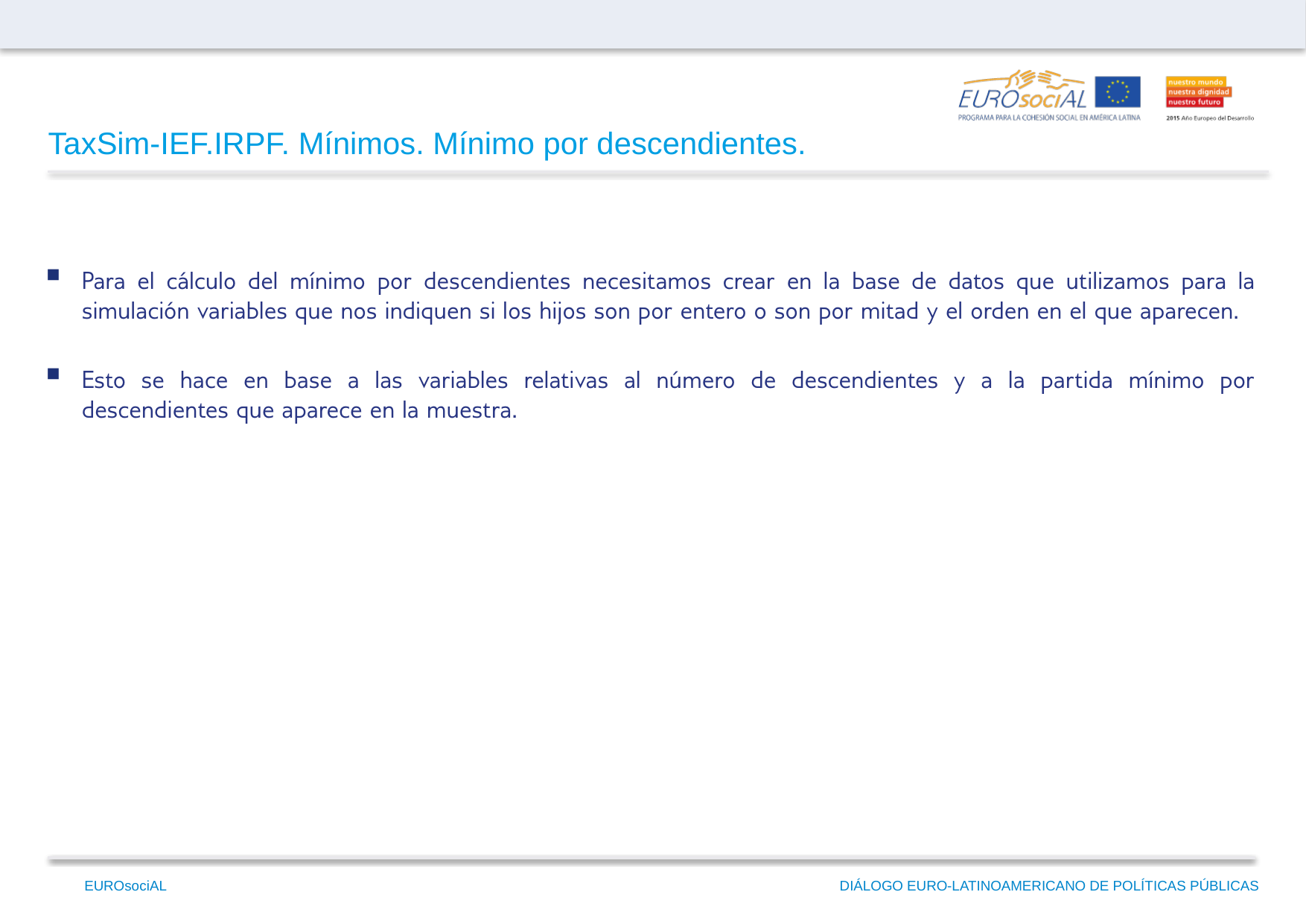

TaxSim-IEF.IRPF. Mínimos. Mínimo por descendientes.

Para el cálculo del mínimo por descendientes necesitamos crear en la base de datos que utilizamos para la simulación variables que nos indiquen si los hijos son por entero o son por mitad y el orden en el que aparecen.

Esto se hace en base a las variables relativas al número de descendientes y a la partida mínimo por descendientes que aparece en la muestra.